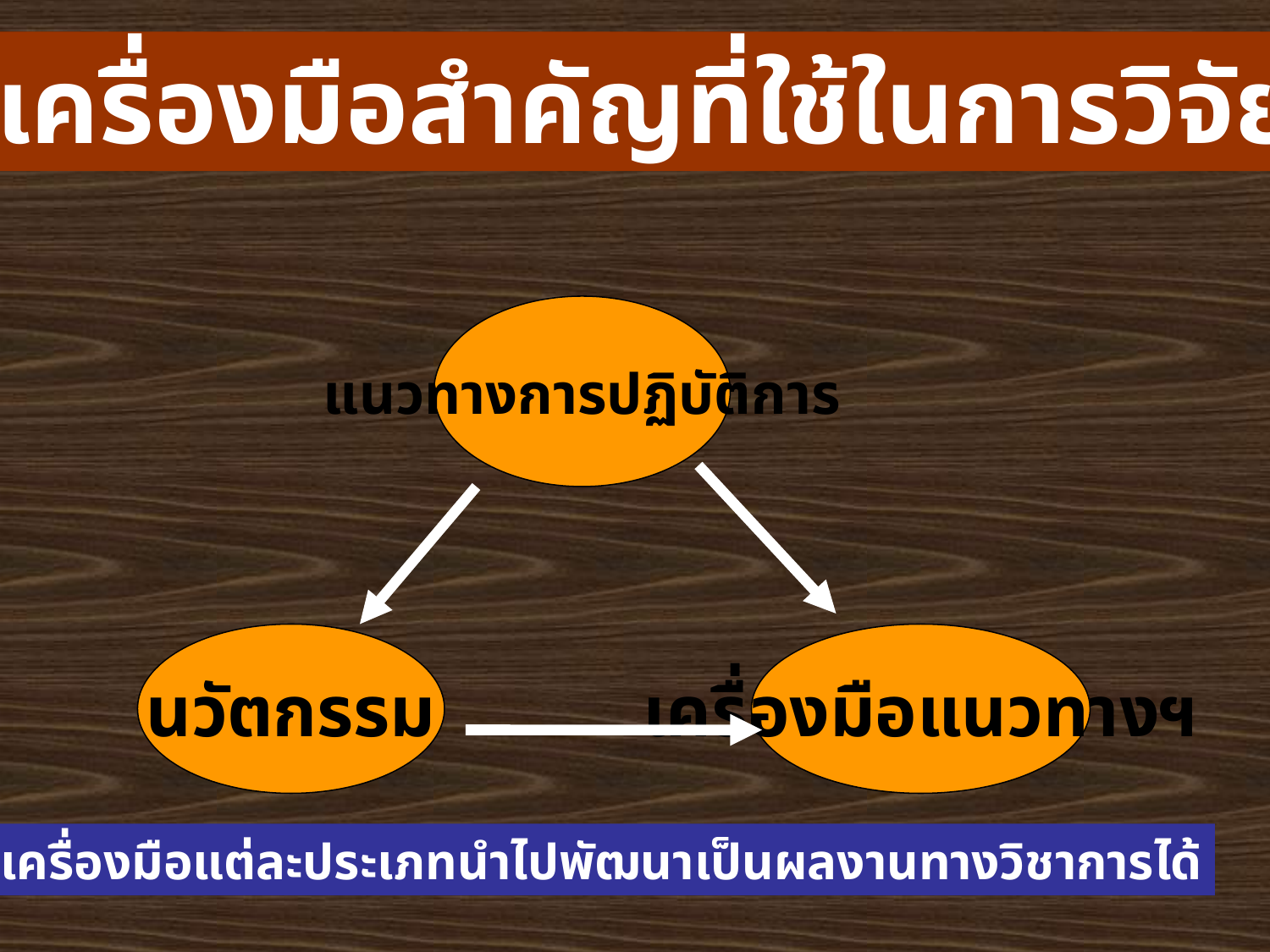

เครื่องมือสำคัญที่ใช้ในการวิจัย
แนวทางการปฏิบัติการ

นวัตกรรม
เครื่องมือแนวทางฯ

เครื่องมือแต่ละประเภทนำไปพัฒนาเป็นผลงานทางวิชาการได้